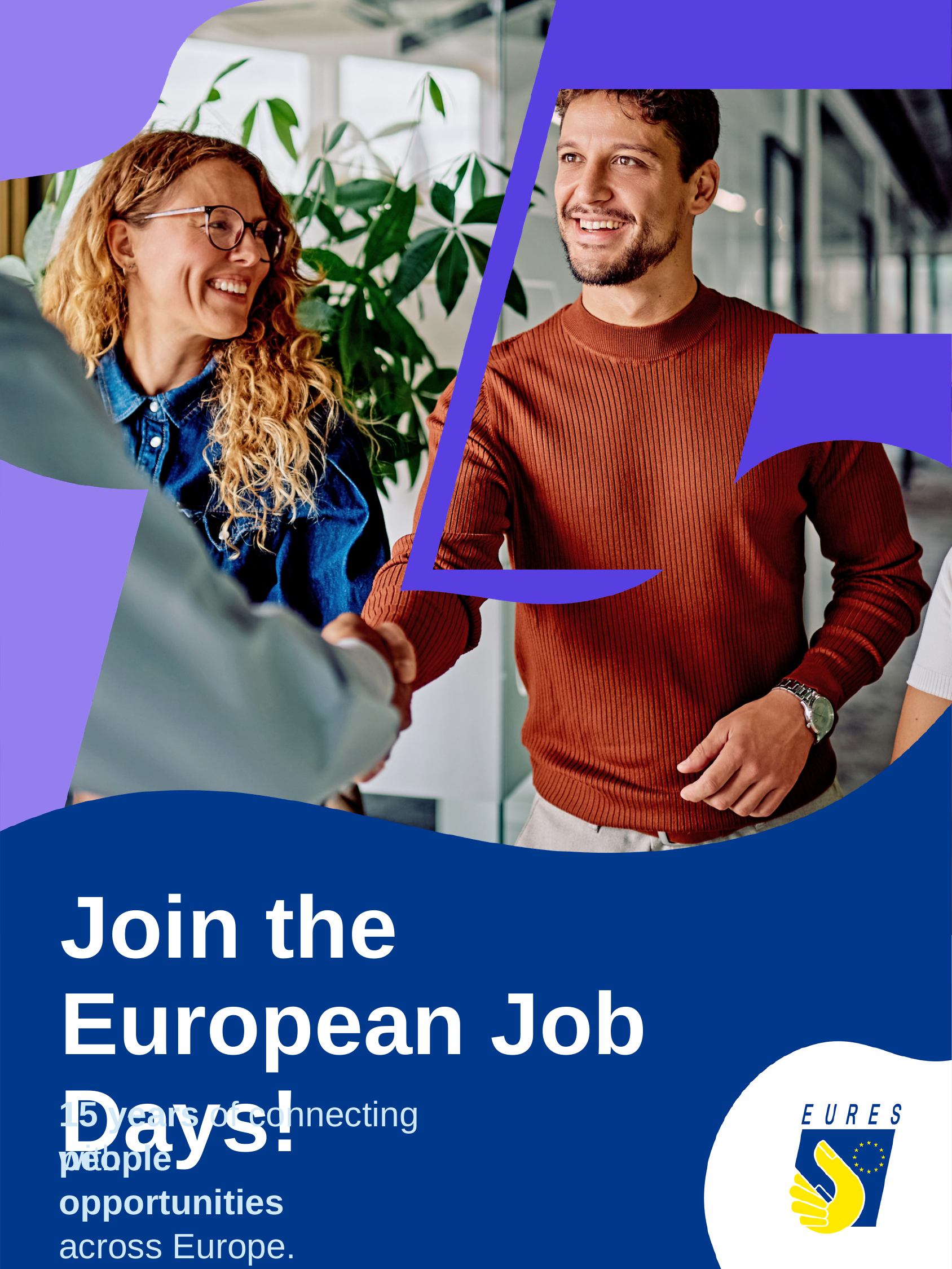

Join the European Job Days!

15 years of connecting people
with opportunities across Europe.